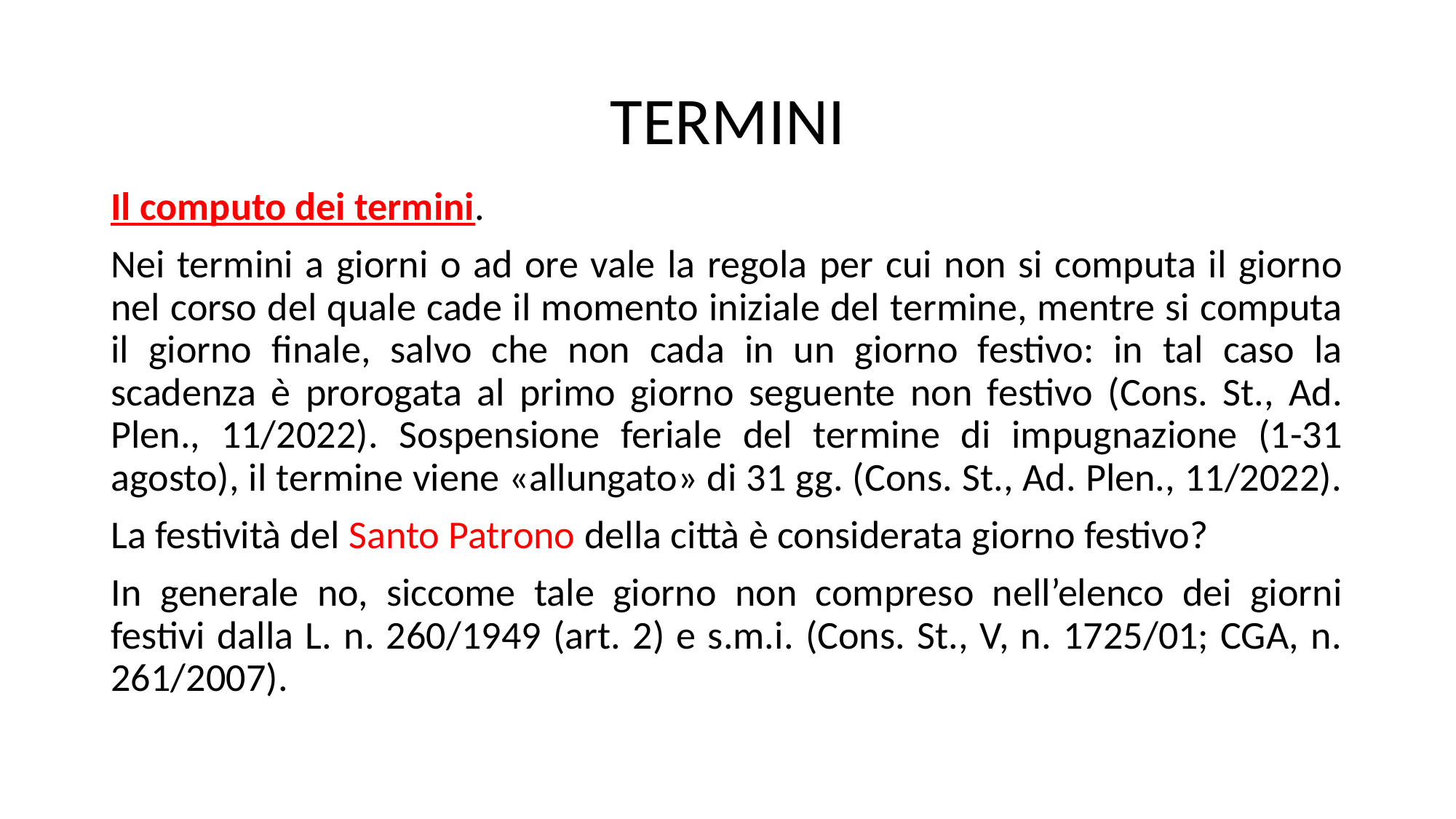

# TERMINI
Il computo dei termini.
Nei termini a giorni o ad ore vale la regola per cui non si computa il giorno nel corso del quale cade il momento iniziale del termine, mentre si computa il giorno finale, salvo che non cada in un giorno festivo: in tal caso la scadenza è prorogata al primo giorno seguente non festivo (Cons. St., Ad. Plen., 11/2022). Sospensione feriale del termine di impugnazione (1-31 agosto), il termine viene «allungato» di 31 gg. (Cons. St., Ad. Plen., 11/2022).
La festività del Santo Patrono della città è considerata giorno festivo?
In generale no, siccome tale giorno non compreso nell’elenco dei giorni festivi dalla L. n. 260/1949 (art. 2) e s.m.i. (Cons. St., V, n. 1725/01; CGA, n. 261/2007).